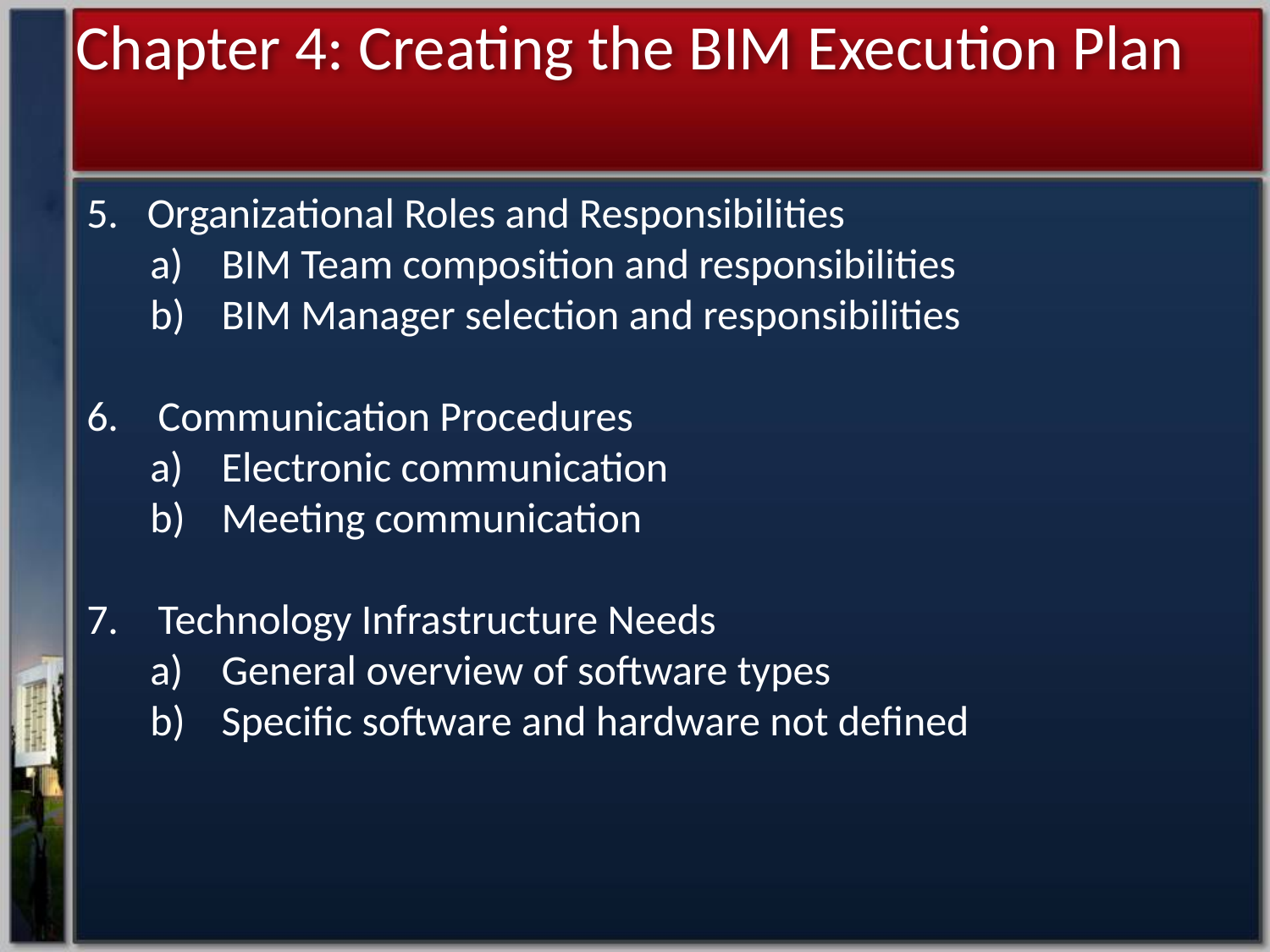

Chapter 4: Creating the BIM Execution Plan
5.   Organizational Roles and Responsibilities
BIM Team composition and responsibilities
BIM Manager selection and responsibilities

Communication Procedures
Electronic communication
Meeting communication

Technology Infrastructure Needs
General overview of software types
Specific software and hardware not defined